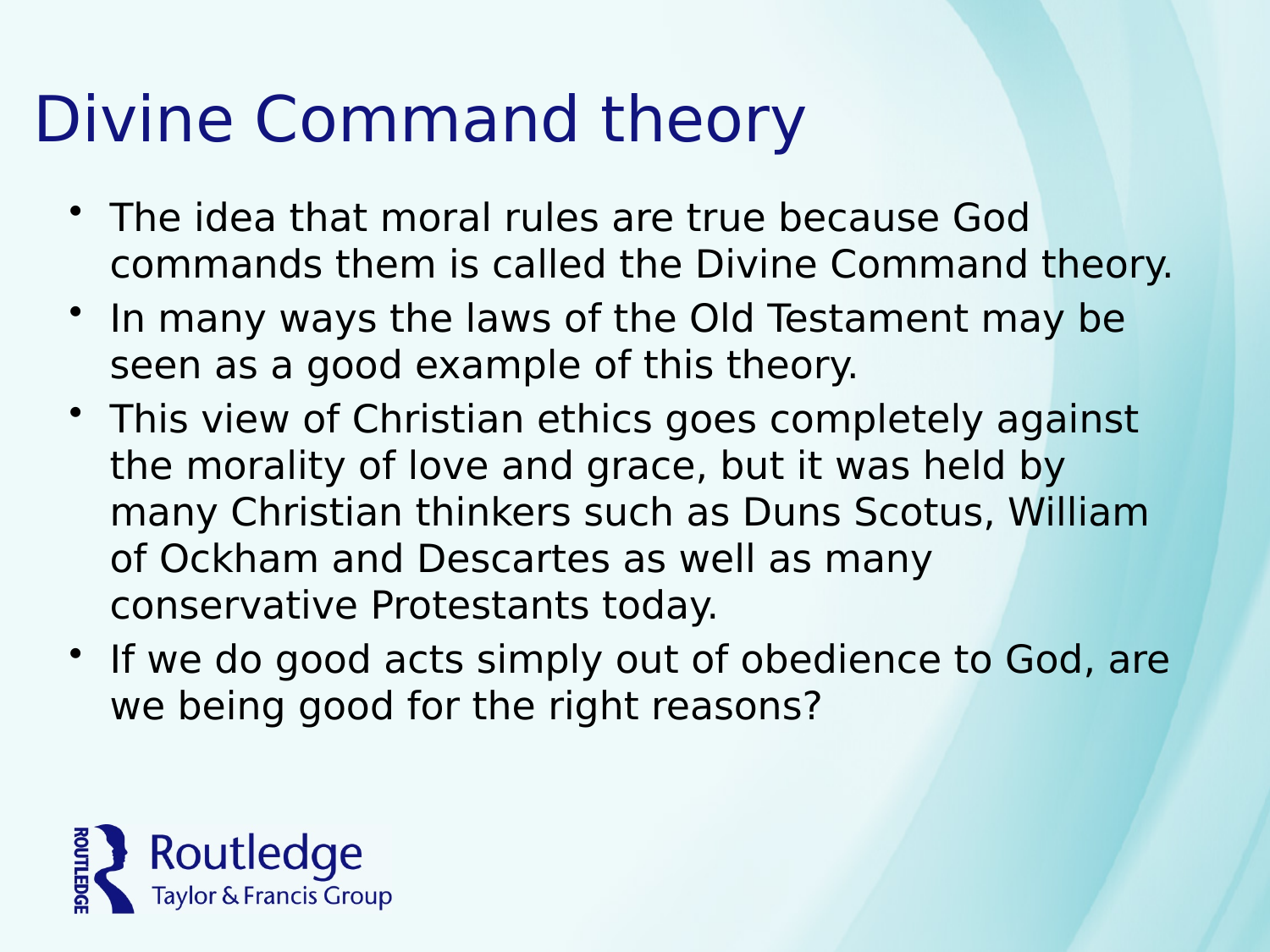

# Divine Command theory
The idea that moral rules are true because God commands them is called the Divine Command theory.
In many ways the laws of the Old Testament may be seen as a good example of this theory.
This view of Christian ethics goes completely against the morality of love and grace, but it was held by many Christian thinkers such as Duns Scotus, William of Ockham and Descartes as well as many conservative Protestants today.
If we do good acts simply out of obedience to God, are we being good for the right reasons?